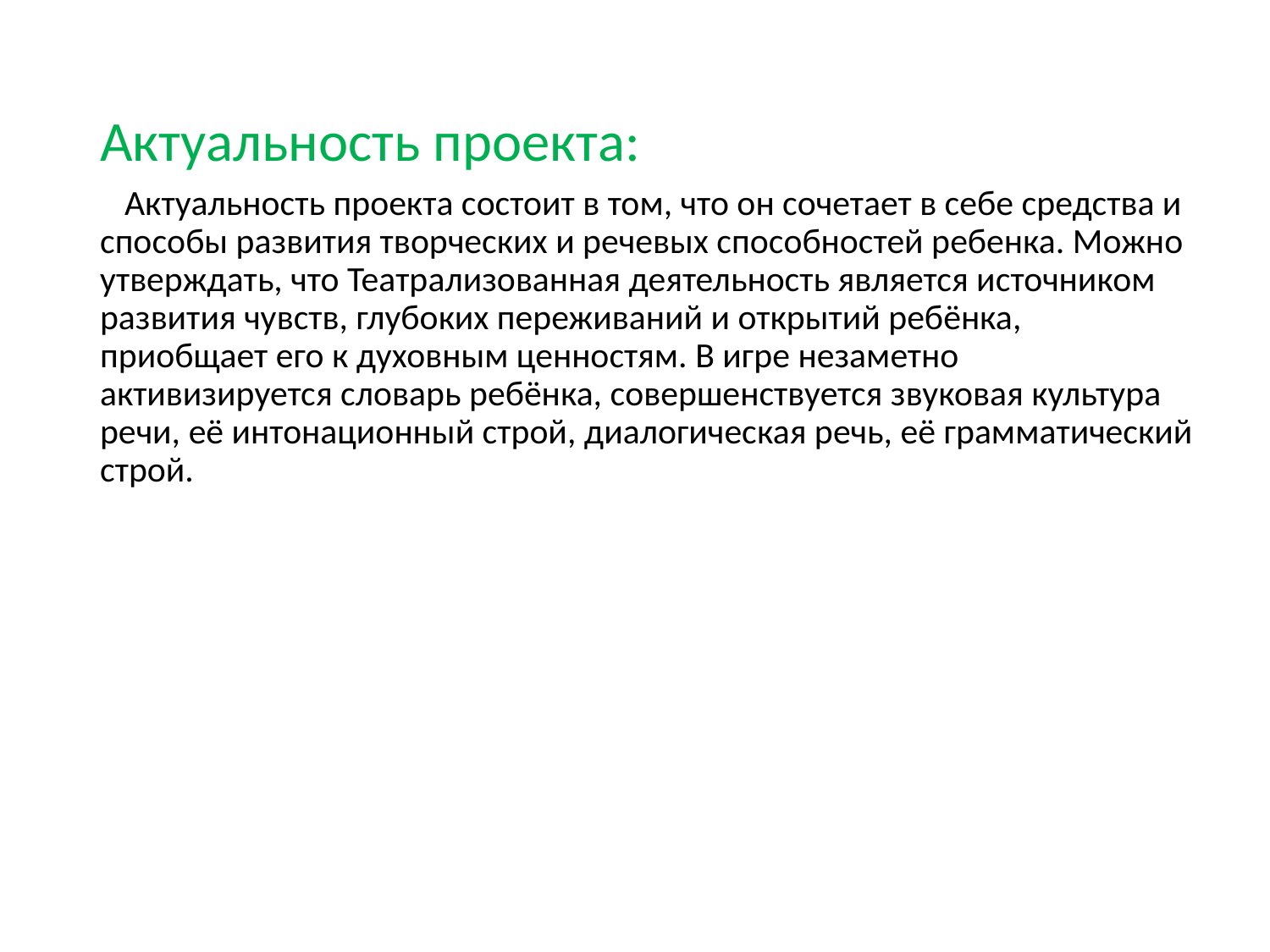

# Актуальность проекта:
      Актуальность проекта состоит в том, что он сочетает в себе средства и способы развития творческих и речевых способностей ребенка. Можно утверждать, что Театрализованная деятельность является источником развития чувств, глубоких переживаний и открытий ребёнка, приобщает его к духовным ценностям. В игре незаметно активизируется словарь ребёнка, совершенствуется звуковая культура речи, её интонационный строй, диалогическая речь, её грамматический строй.